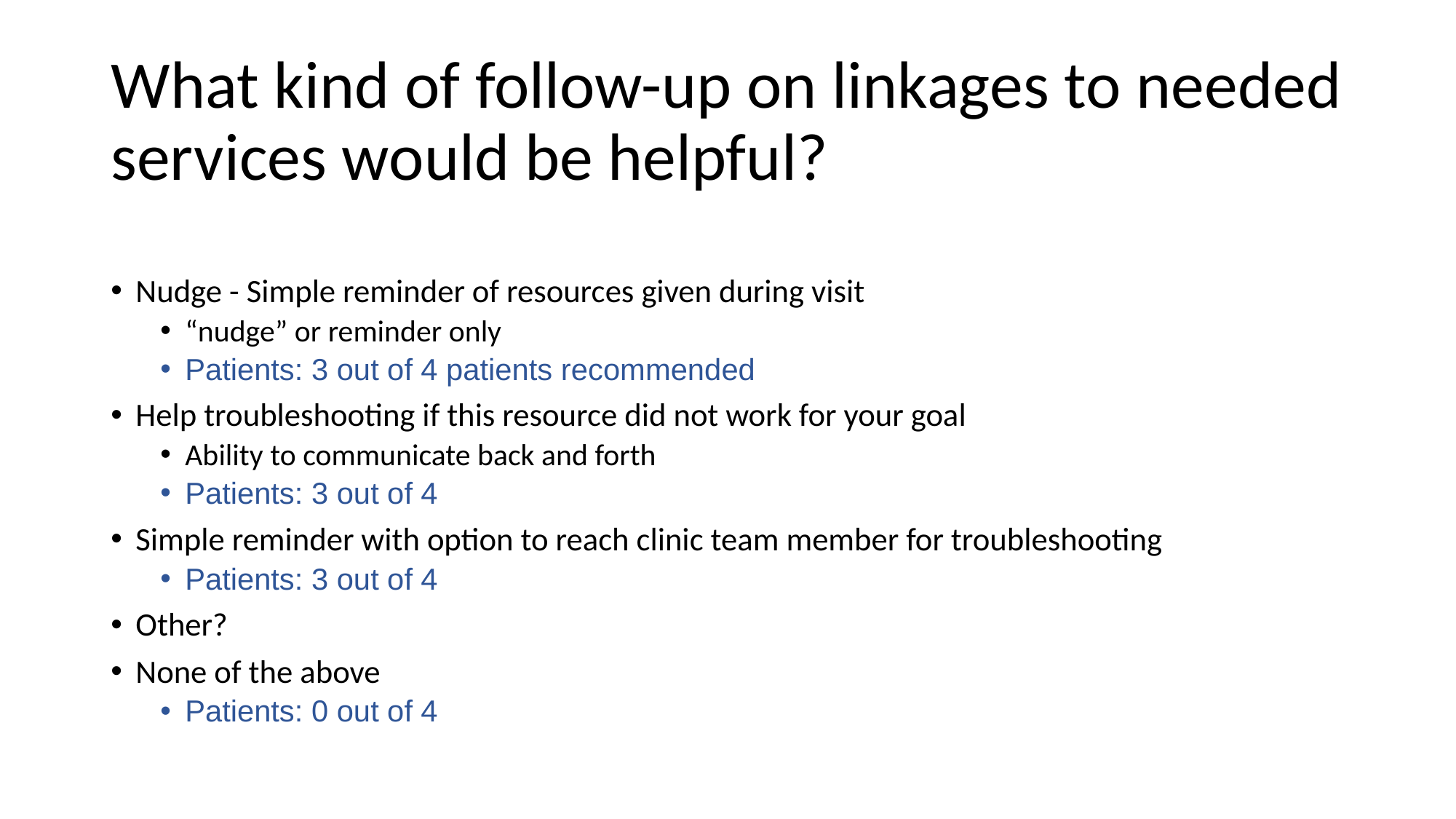

# What kind of follow-up on linkages to needed services would be helpful?

Nudge - Simple reminder of resources given during visit
“nudge” or reminder only
Patients: 3 out of 4 patients recommended
Help troubleshooting if this resource did not work for your goal
Ability to communicate back and forth
Patients: 3 out of 4
Simple reminder with option to reach clinic team member for troubleshooting
Patients: 3 out of 4
Other?
None of the above
Patients: 0 out of 4